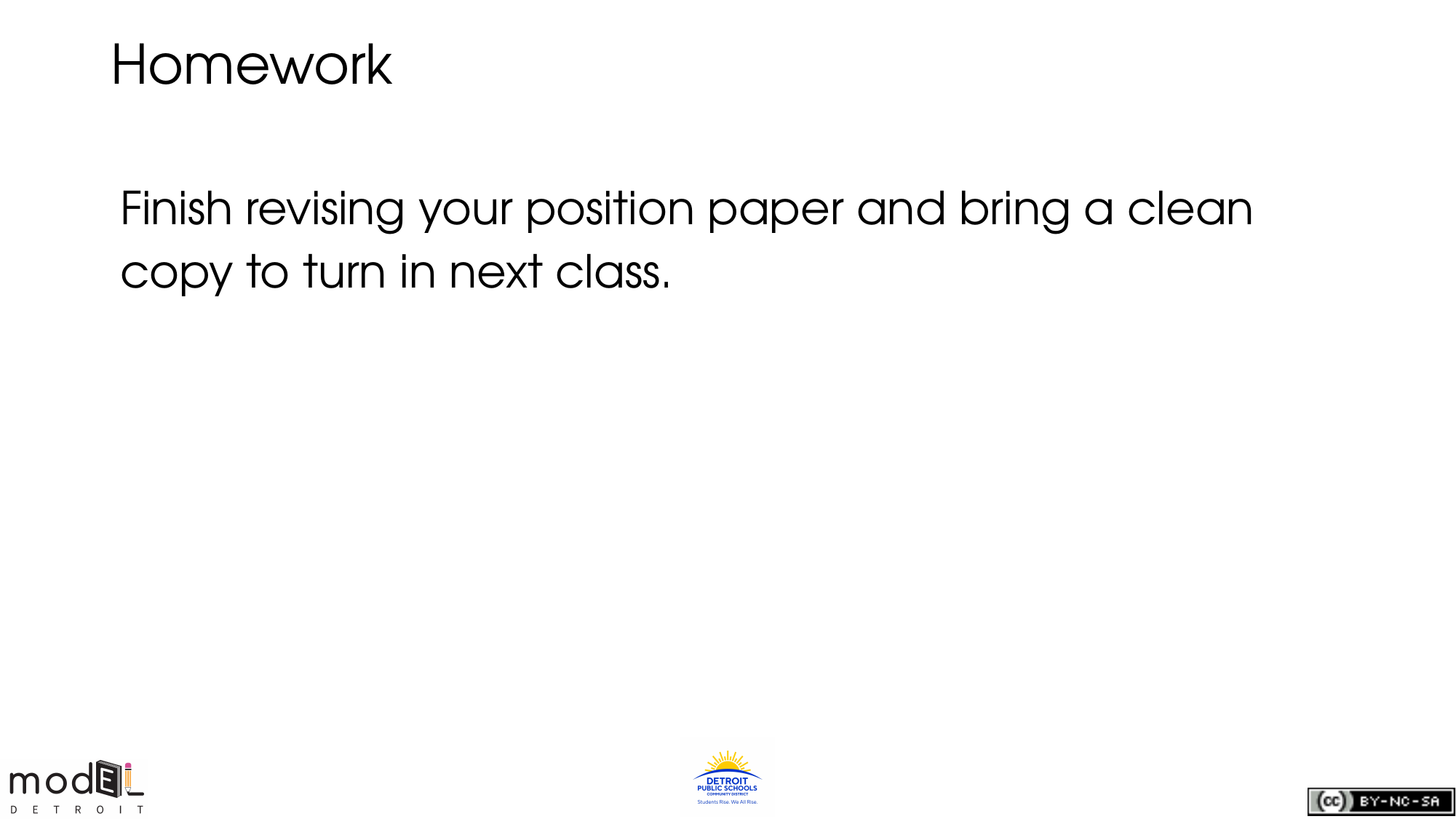

Homework

Finish revising your position paper and bring a clean copy to turn in next class.